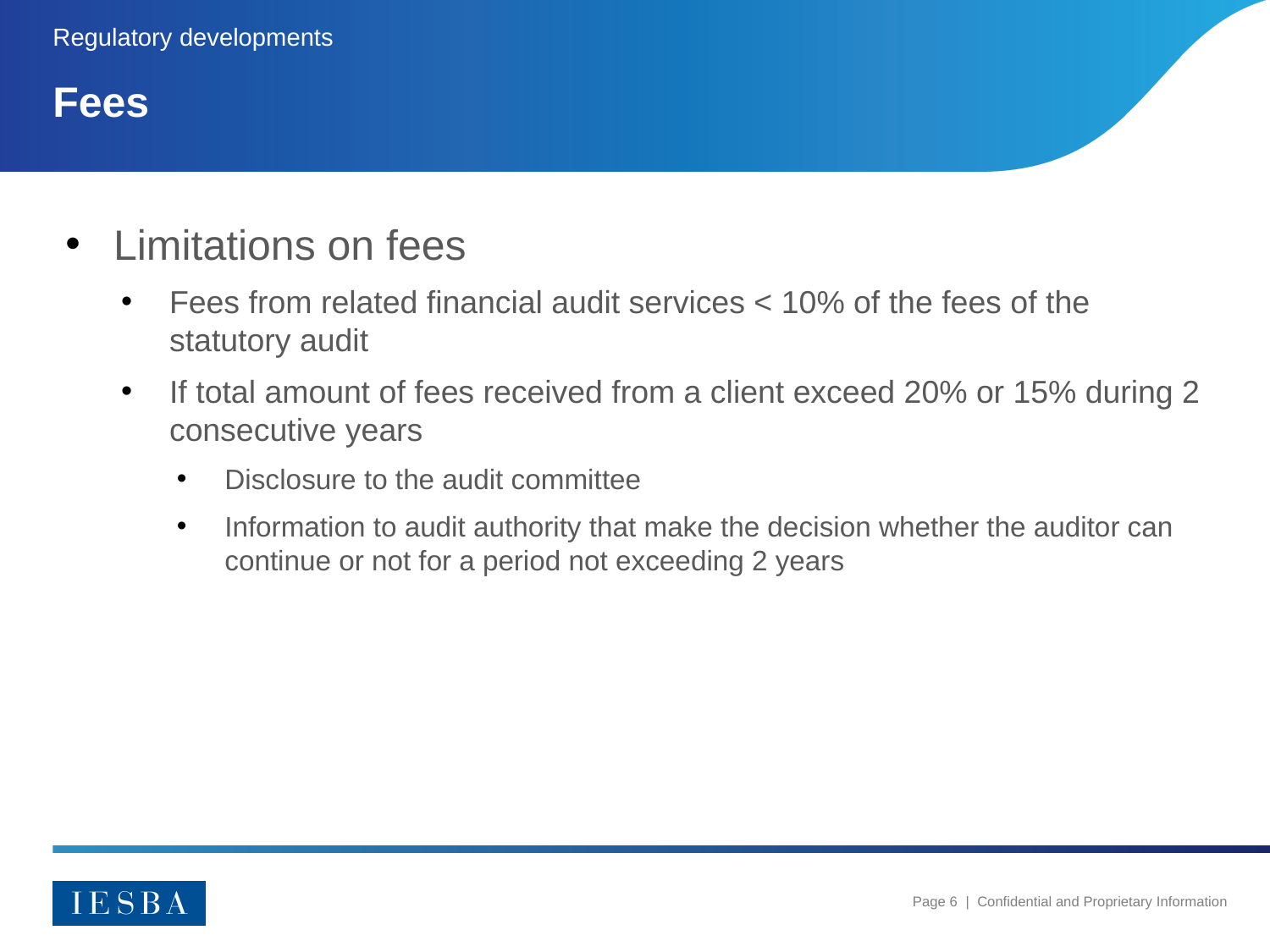

Regulatory developments

# Fees
Limitations on fees
Fees from related financial audit services < 10% of the fees of the statutory audit
If total amount of fees received from a client exceed 20% or 15% during 2 consecutive years
Disclosure to the audit committee
Information to audit authority that make the decision whether the auditor can continue or not for a period not exceeding 2 years